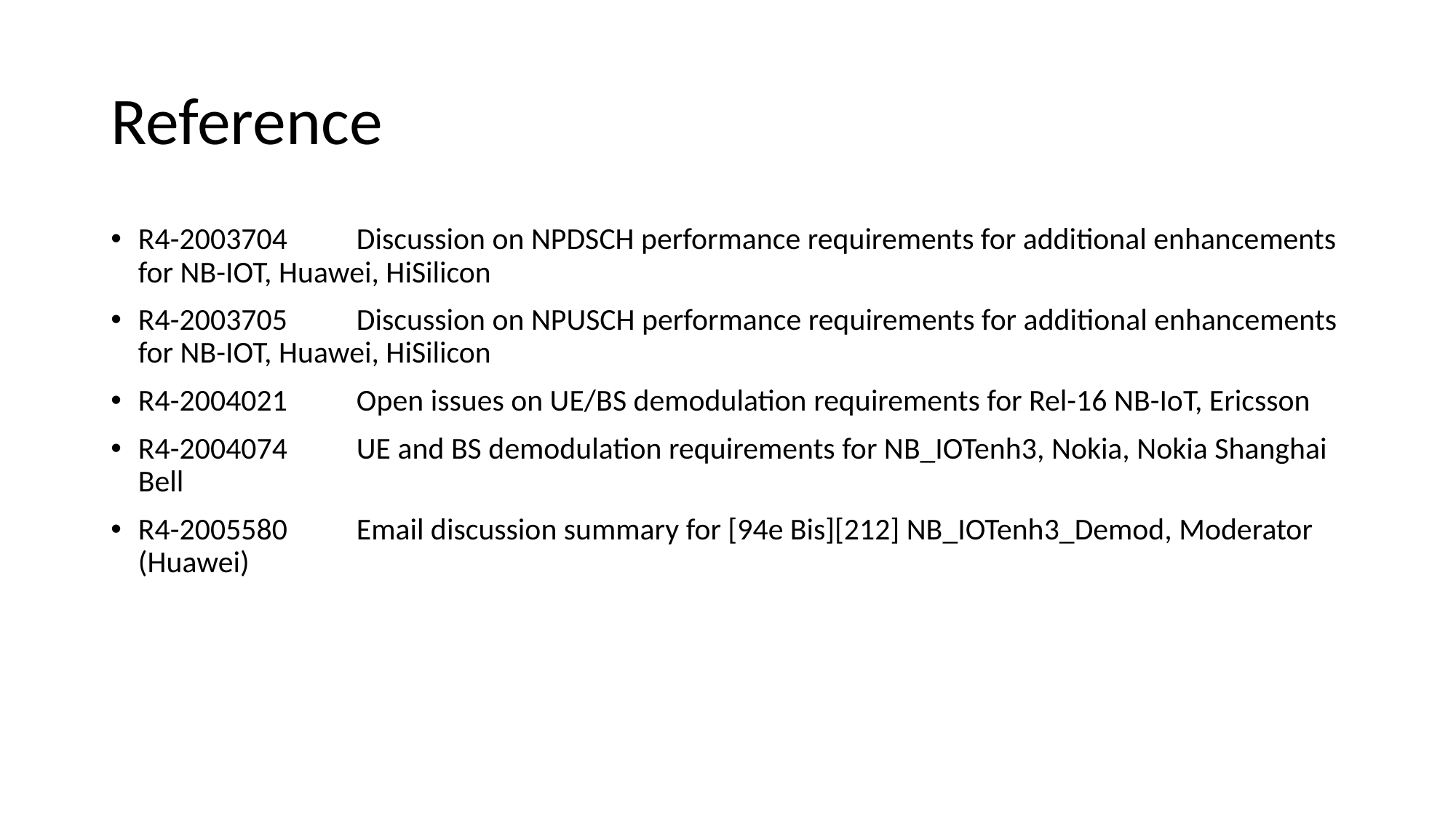

# Reference
R4-2003704	Discussion on NPDSCH performance requirements for additional enhancements for NB-IOT, Huawei, HiSilicon
R4-2003705	Discussion on NPUSCH performance requirements for additional enhancements for NB-IOT, Huawei, HiSilicon
R4-2004021	Open issues on UE/BS demodulation requirements for Rel-16 NB-IoT, Ericsson
R4-2004074	UE and BS demodulation requirements for NB_IOTenh3, Nokia, Nokia Shanghai Bell
R4-2005580	Email discussion summary for [94e Bis][212] NB_IOTenh3_Demod, Moderator (Huawei)